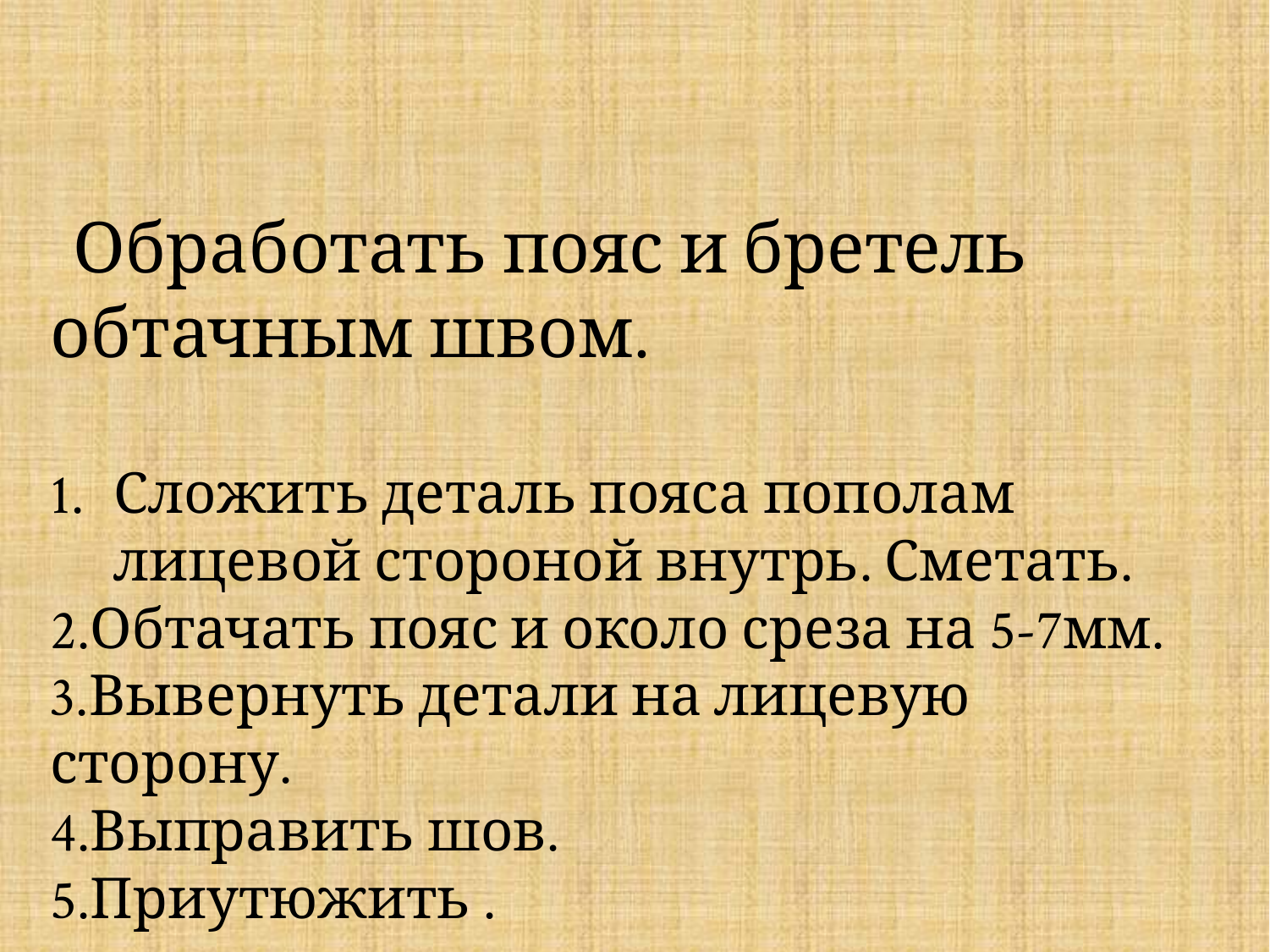

Обработать пояс и бретель обтачным швом.

Сложить деталь пояса пополам лицевой стороной внутрь. Сметать.
2.Обтачать пояс и около среза на 5-7мм.
3.Вывернуть детали на лицевую сторону.
4.Выправить шов.
5.Приутюжить .